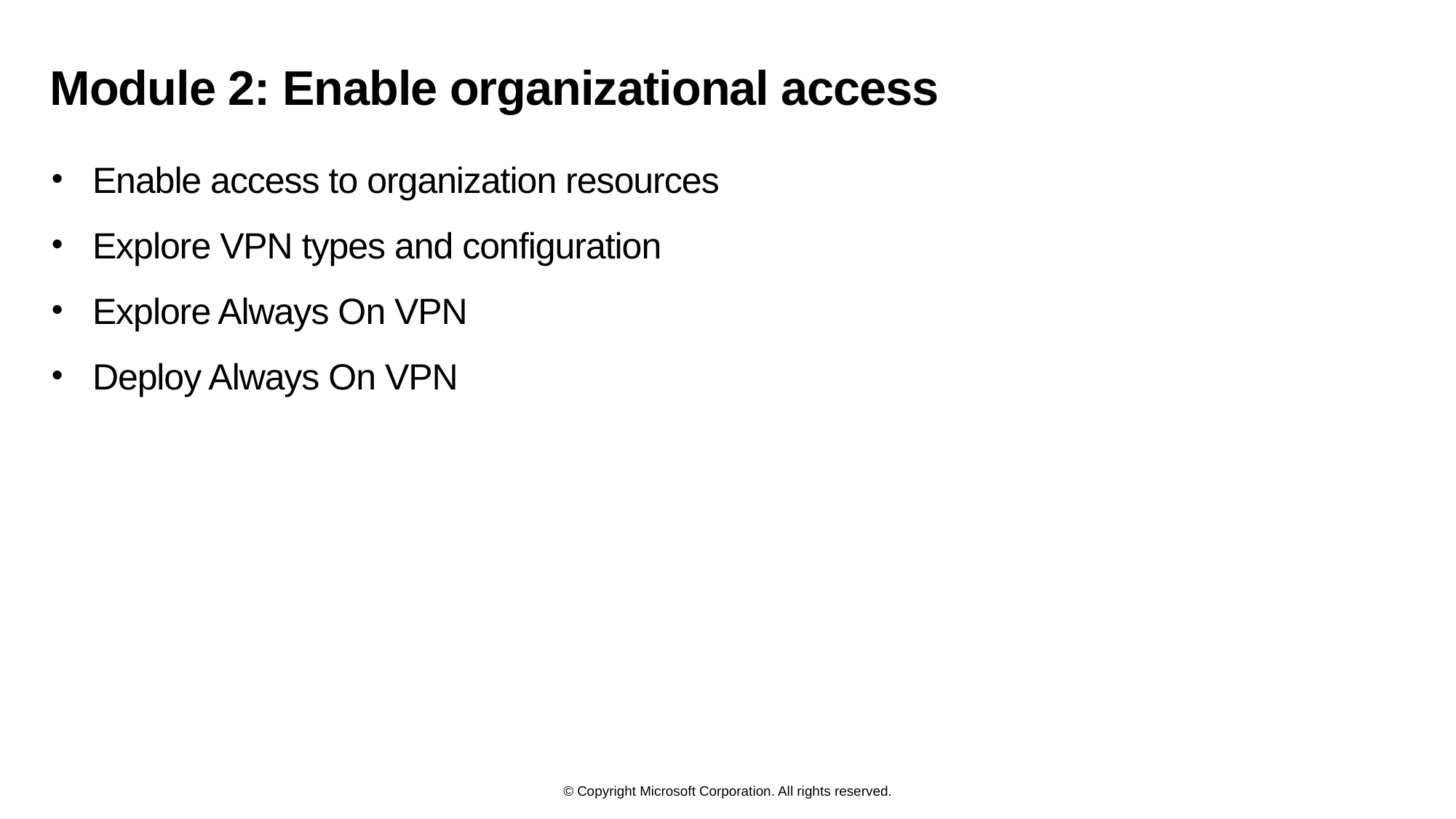

# Module 2: Enable organizational access
Enable access to organization resources
Explore VPN types and configuration
Explore Always On VPN
Deploy Always On VPN